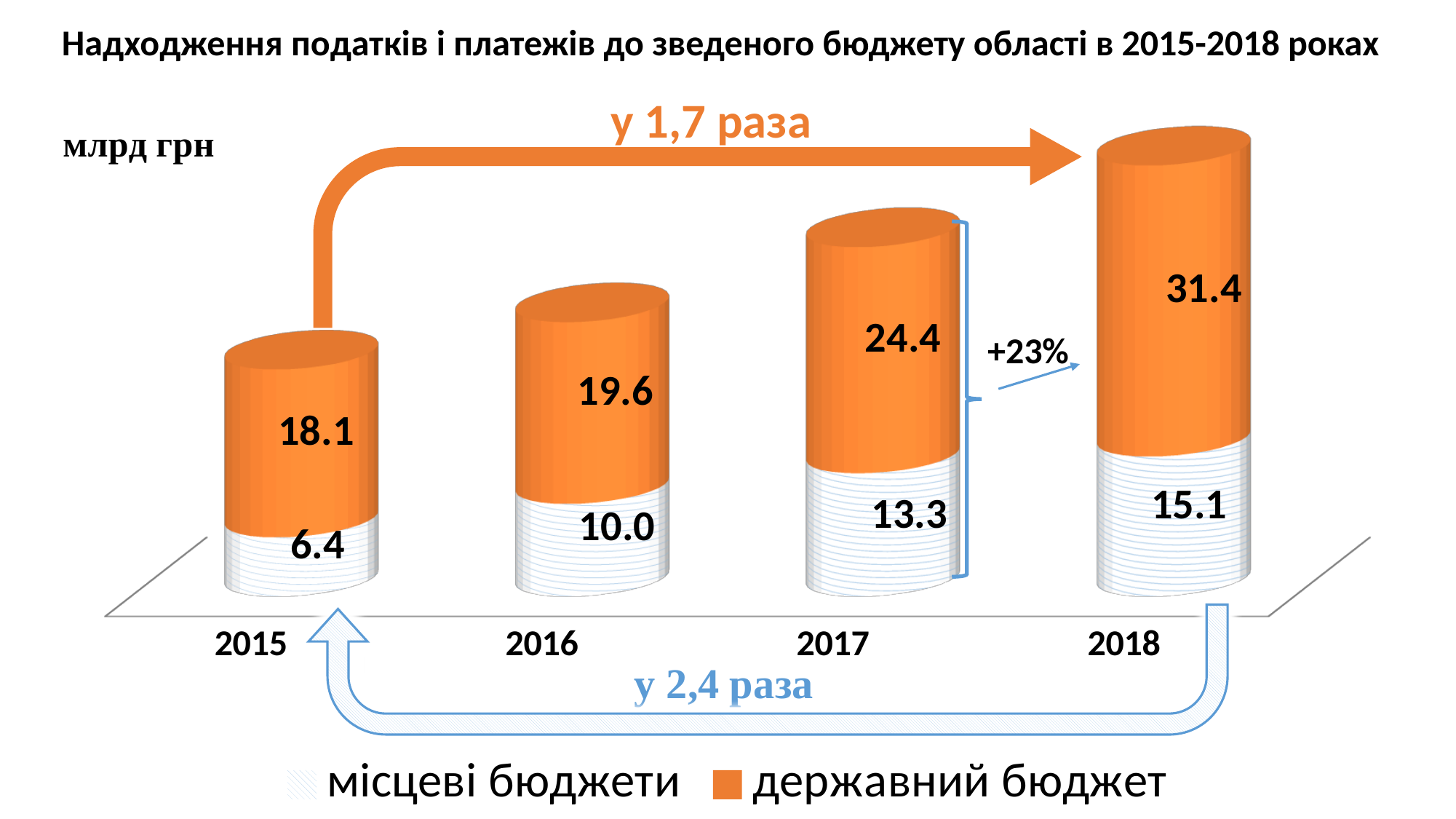

Надходження податків і платежів до зведеного бюджету області в 2015-2018 роках

[unsupported chart]

у 1,7 раза

+23%